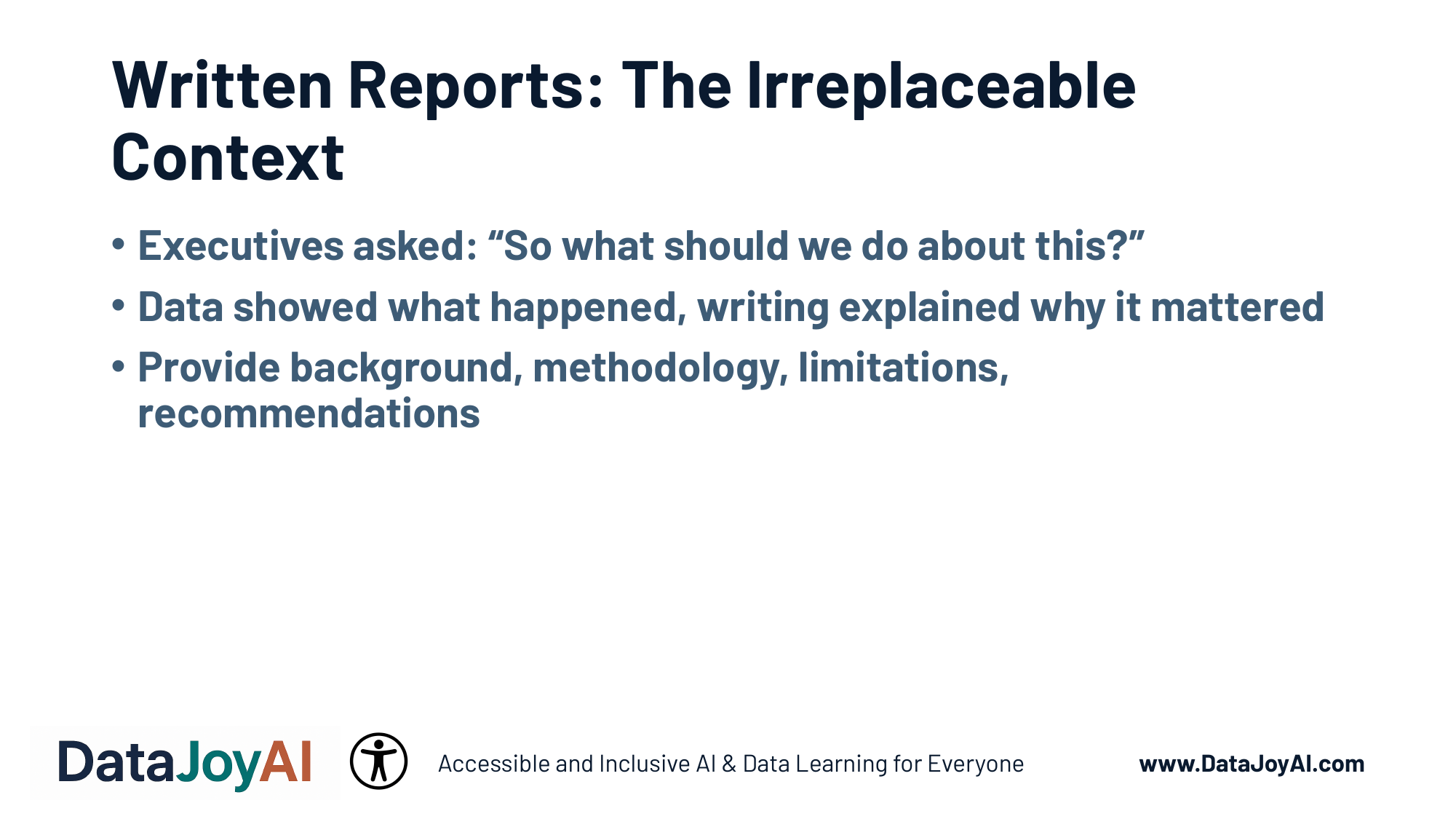

# Written Reports: The Irreplaceable Context
Executives asked: “So what should we do about this?”
Data showed what happened, writing explained why it mattered
Provide background, methodology, limitations, recommendations